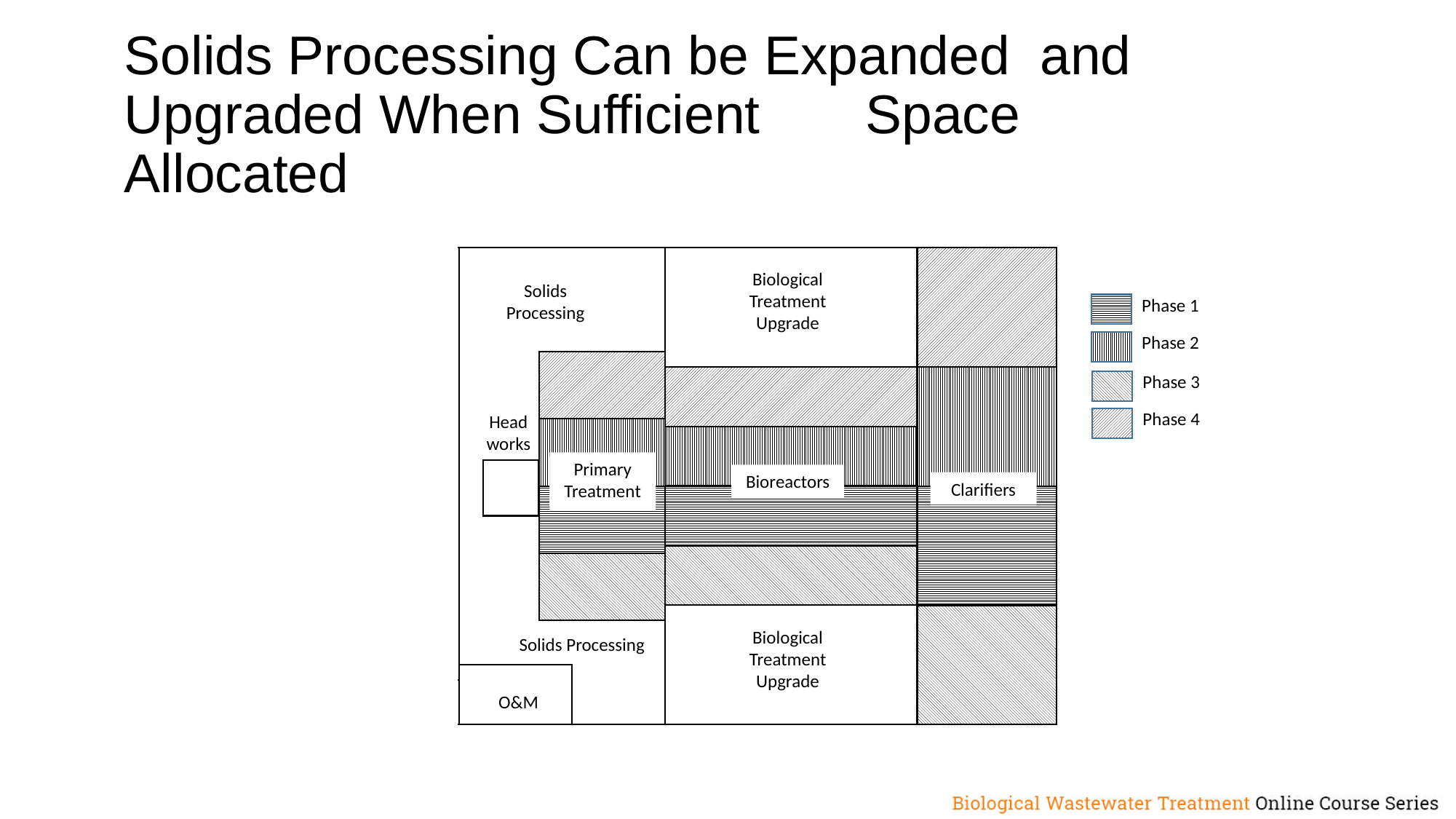

# Solids Processing Can be Expanded  and Upgraded When Sufficient       Space Allocated
Service Entrances

Biological
Treatment
Upgrade
Solids
Processing
Phase 1

Phase 2

Phase 3

Phase 4
Head
works

Primary
Treatment
Primary
Treatment
Tertiary
Treatment

Bioreactors
Clarifiers

Biological
Treatment
Upgrade
Solids Processing

O&M
Admin
Public Entrances